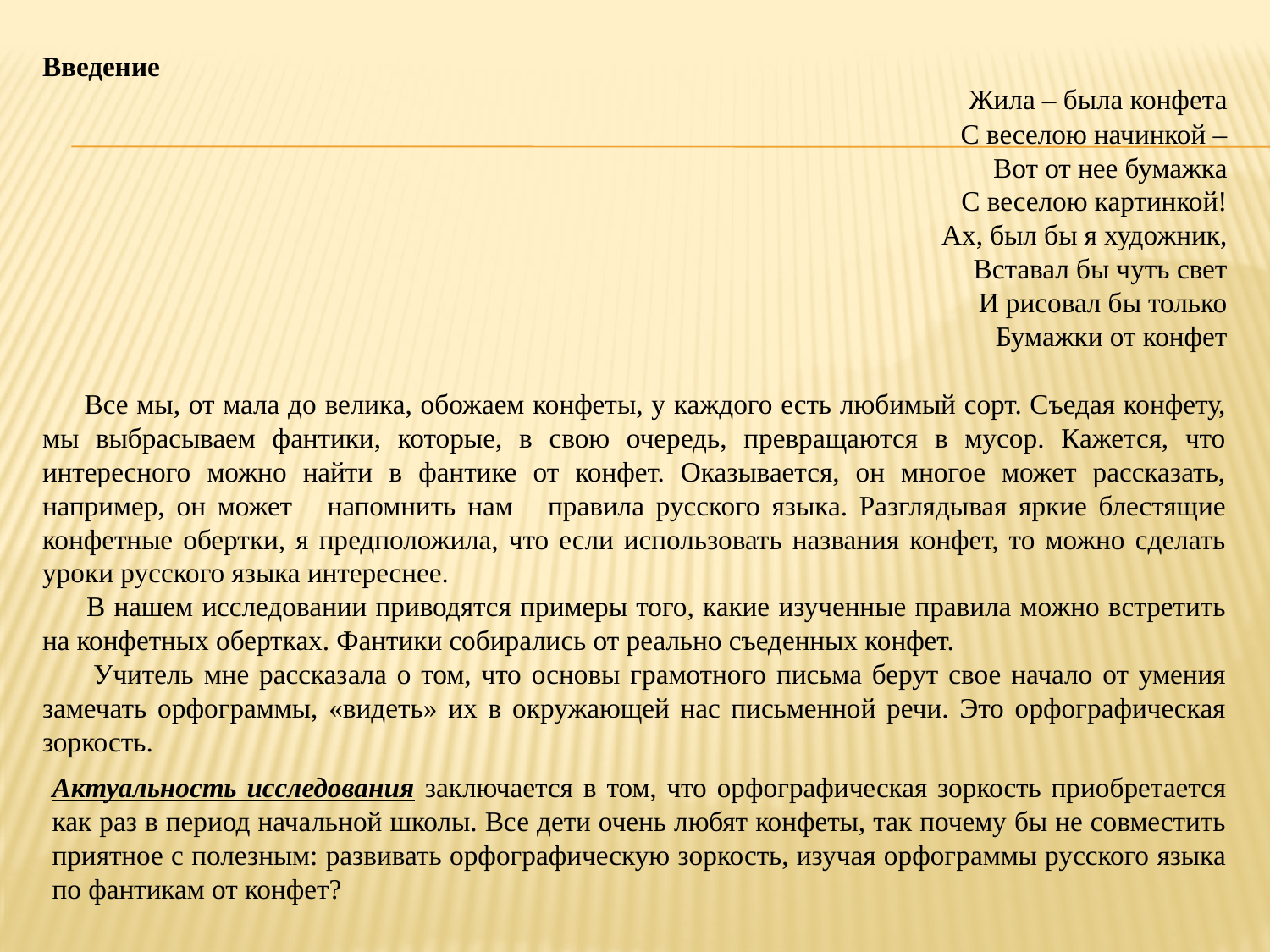

Введение
Жила – была конфета
С веселою начинкой –
Вот от нее бумажка
С веселою картинкой!
Ах, был бы я художник,
Вставал бы чуть свет
И рисовал бы только
Бумажки от конфет

     Все мы, от мала до велика, обожаем конфеты, у каждого есть любимый сорт. Съедая конфету, мы выбрасываем фантики, которые, в свою очередь, превращаются в мусор. Кажется, что интересного можно найти в фантике от конфет. Оказывается, он многое может рассказать, например, он может   напомнить нам   правила русского языка. Разглядывая яркие блестящие конфетные обертки, я предположила, что если использовать названия конфет, то можно сделать уроки русского языка интереснее.
     В нашем исследовании приводятся примеры того, какие изученные правила можно встретить на конфетных обертках. Фантики собирались от реально съеденных конфет.
     Учитель мне рассказала о том, что основы грамотного письма берут свое начало от умения замечать орфограммы, «видеть» их в окружающей нас письменной речи. Это орфографическая зоркость.
Актуальность исследования заключается в том, что орфографическая зоркость приобретается как раз в период начальной школы. Все дети очень любят конфеты, так почему бы не совместить приятное с полезным: развивать орфографическую зоркость, изучая орфограммы русского языка по фантикам от конфет?